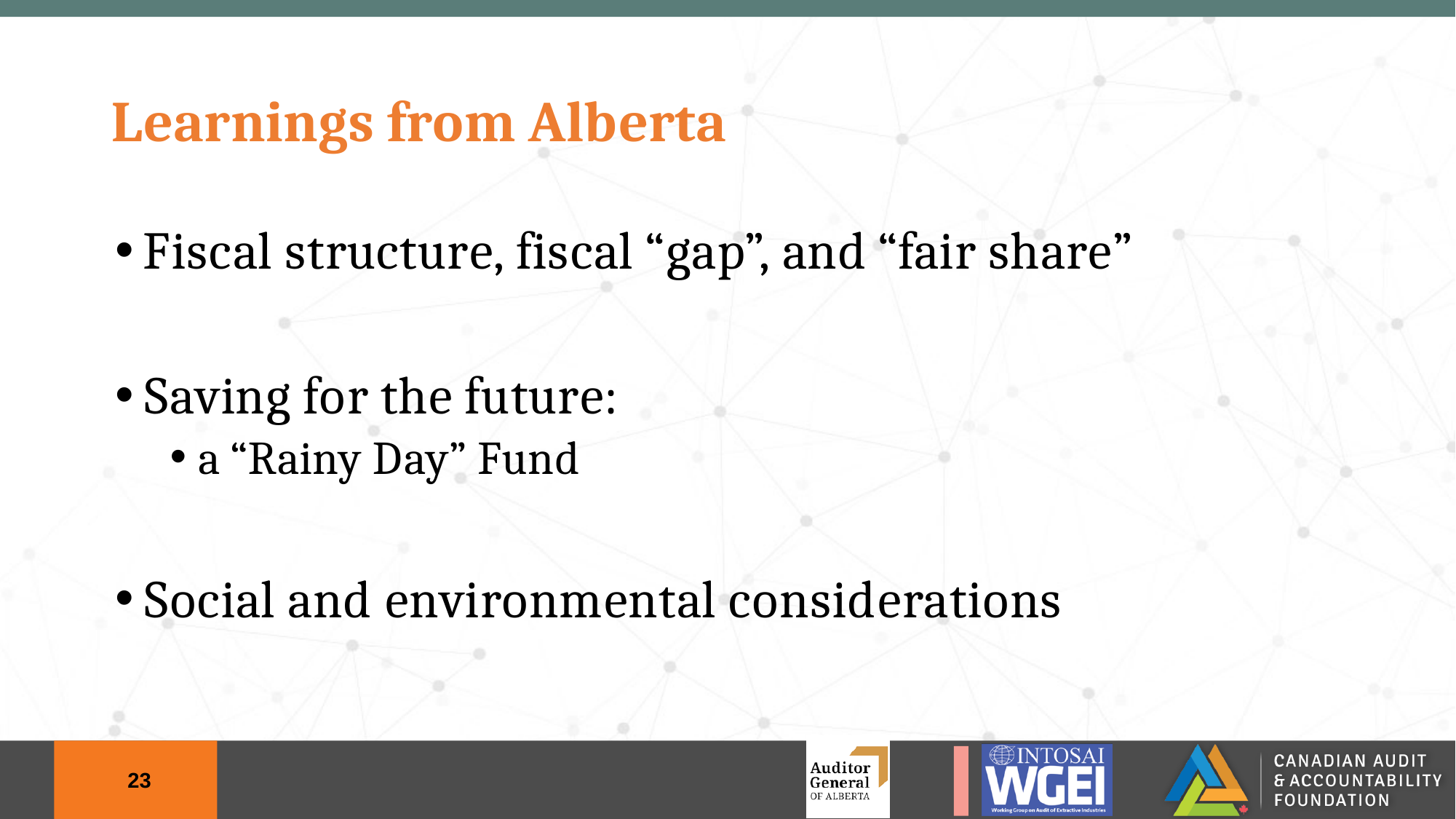

# Learnings from Alberta
Fiscal structure, fiscal “gap”, and “fair share”

Saving for the future:
a “Rainy Day” Fund

Social and environmental considerations